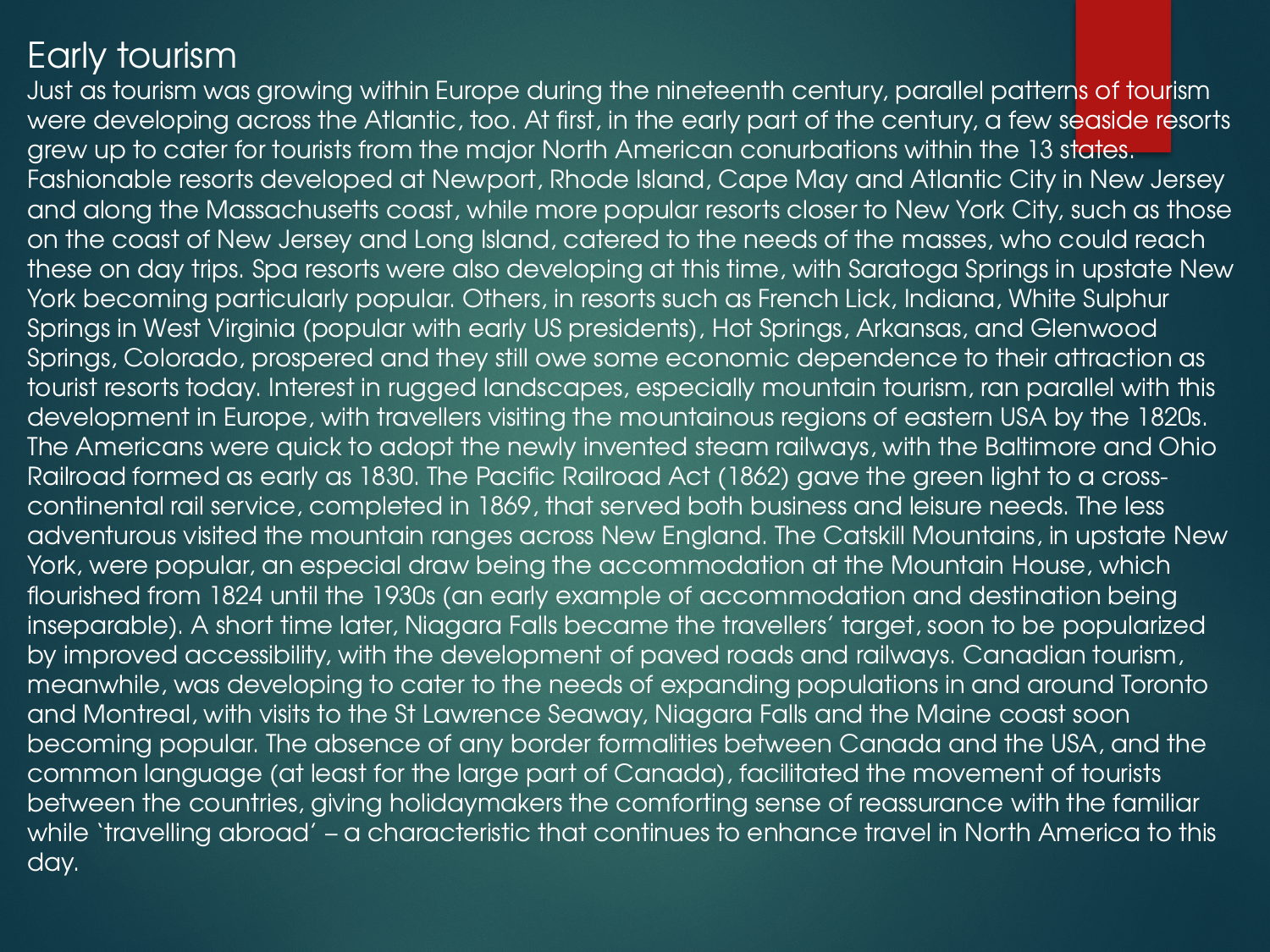

Early tourism
Just as tourism was growing within Europe during the nineteenth century, parallel patterns of tourism were developing across the Atlantic, too. At first, in the early part of the century, a few seaside resorts grew up to cater for tourists from the major North American conurbations within the 13 states. Fashionable resorts developed at Newport, Rhode Island, Cape May and Atlantic City in New Jersey and along the Massachusetts coast, while more popular resorts closer to New York City, such as those on the coast of New Jersey and Long Island, catered to the needs of the masses, who could reach these on day trips. Spa resorts were also developing at this time, with Saratoga Springs in upstate New York becoming particularly popular. Others, in resorts such as French Lick, Indiana, White Sulphur Springs in West Virginia (popular with early US presidents), Hot Springs, Arkansas, and Glenwood Springs, Colorado, prospered and they still owe some economic dependence to their attraction as tourist resorts today. Interest in rugged landscapes, especially mountain tourism, ran parallel with this development in Europe, with travellers visiting the mountainous regions of eastern USA by the 1820s. The Americans were quick to adopt the newly invented steam railways, with the Baltimore and Ohio Railroad formed as early as 1830. The Pacific Railroad Act (1862) gave the green light to a cross-continental rail service, completed in 1869, that served both business and leisure needs. The less adventurous visited the mountain ranges across New England. The Catskill Mountains, in upstate New York, were popular, an especial draw being the accommodation at the Mountain House, which flourished from 1824 until the 1930s (an early example of accommodation and destination being inseparable). A short time later, Niagara Falls became the travellers’ target, soon to be popularized by improved accessibility, with the development of paved roads and railways. Canadian tourism, meanwhile, was developing to cater to the needs of expanding populations in and around Toronto and Montreal, with visits to the St Lawrence Seaway, Niagara Falls and the Maine coast soon becoming popular. The absence of any border formalities between Canada and the USA, and the common language (at least for the large part of Canada), facilitated the movement of tourists between the countries, giving holidaymakers the comforting sense of reassurance with the familiar while ‘travelling abroad’ – a characteristic that continues to enhance travel in North America to this day.